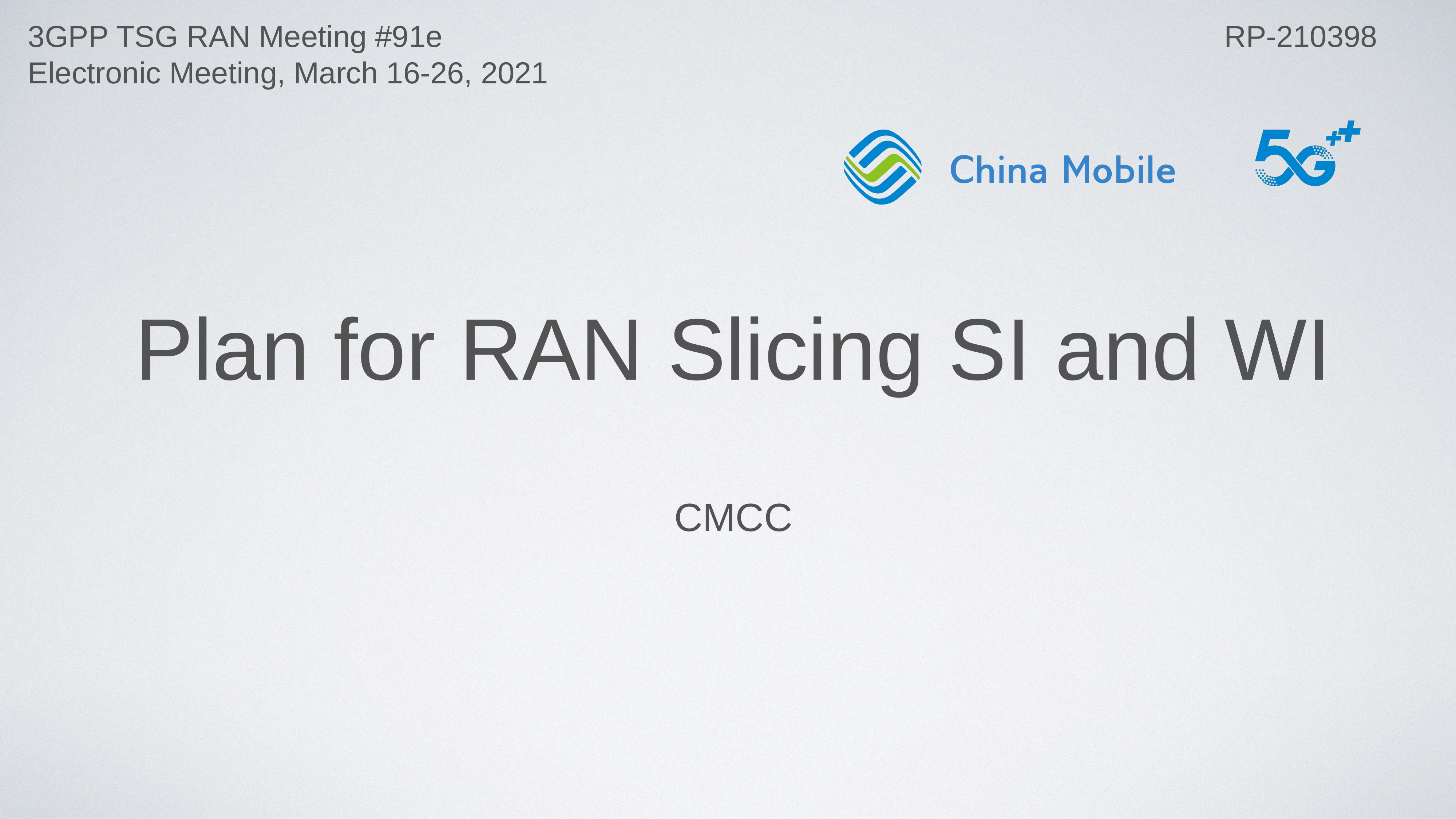

3GPP TSG RAN Meeting #91e	                                                                                          RP-210398
Electronic Meeting, March 16-26, 2021
Plan for RAN Slicing SI and WI

CMCC